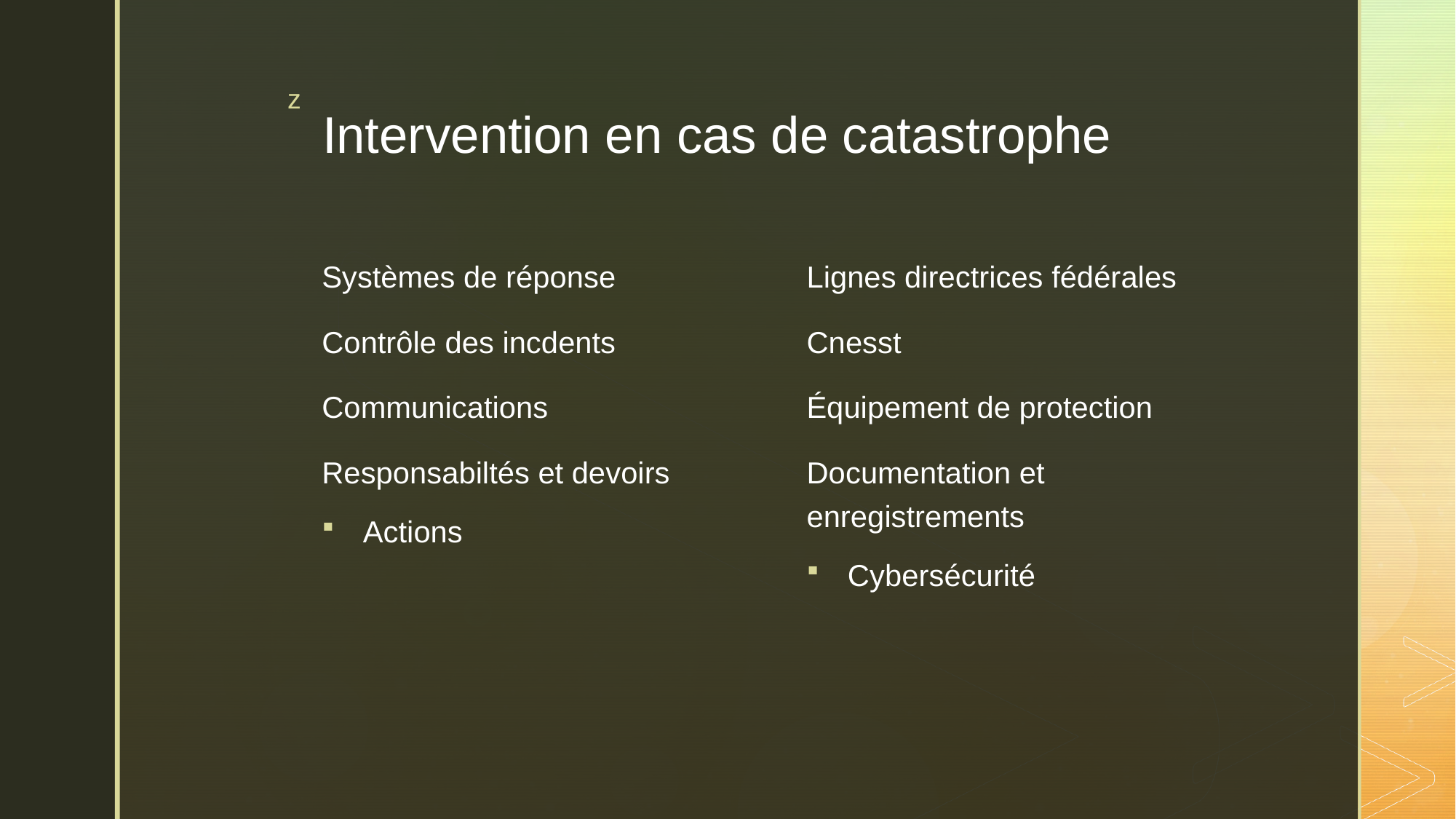

# Intervention en cas de catastrophe

Lignes directrices fédérales
Cnesst
Équipement de protection
Documentation et enregistrements
Cybersécurité
Systèmes de réponse
Contrôle des incdents
Communications
Responsabiltés et devoirs
Actions